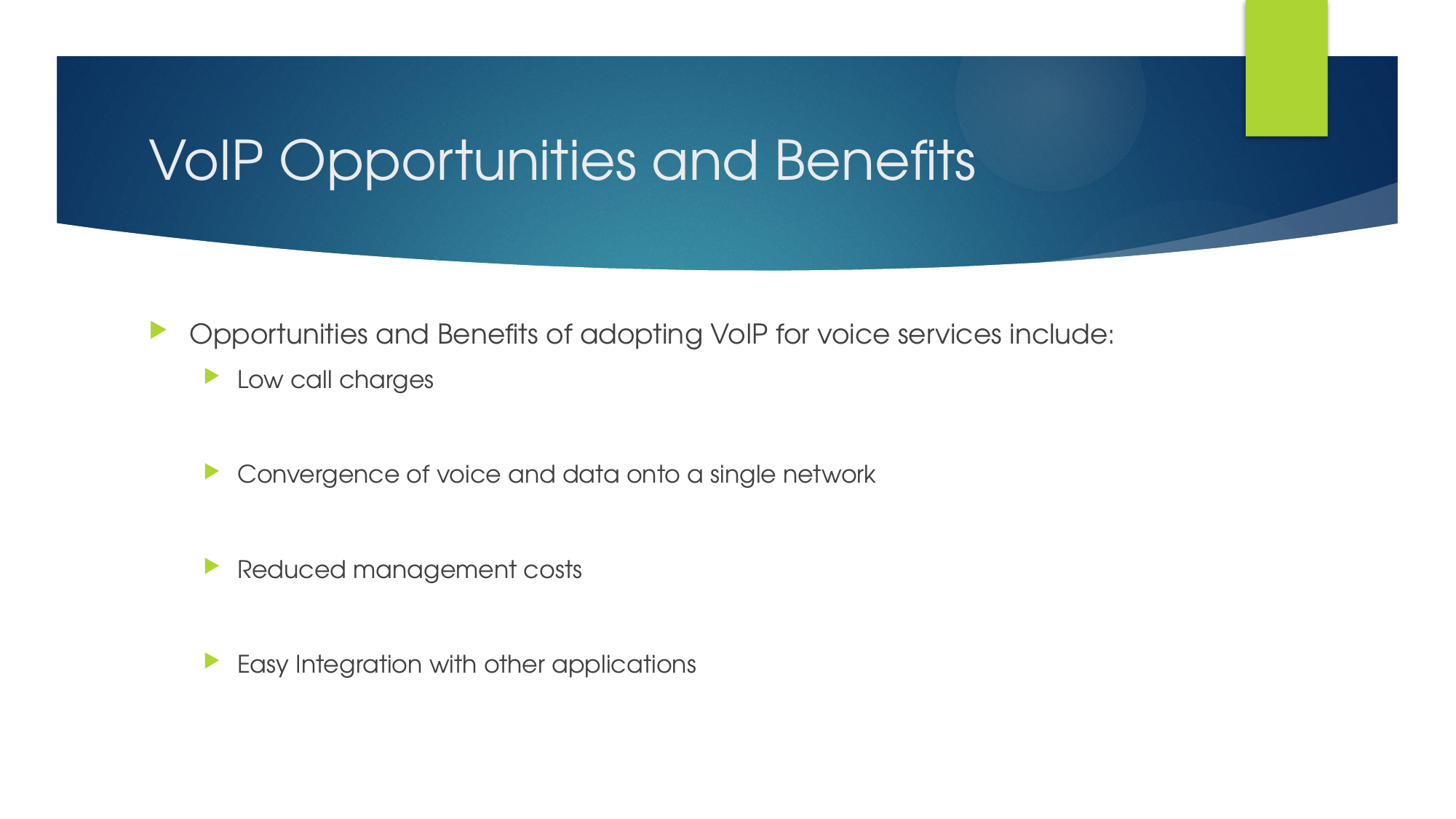

# VoIP Opportunities and Benefits
Opportunities and Benefits of adopting VoIP for voice services include:
Low call charges

Convergence of voice and data onto a single network

Reduced management costs

Easy Integration with other applications